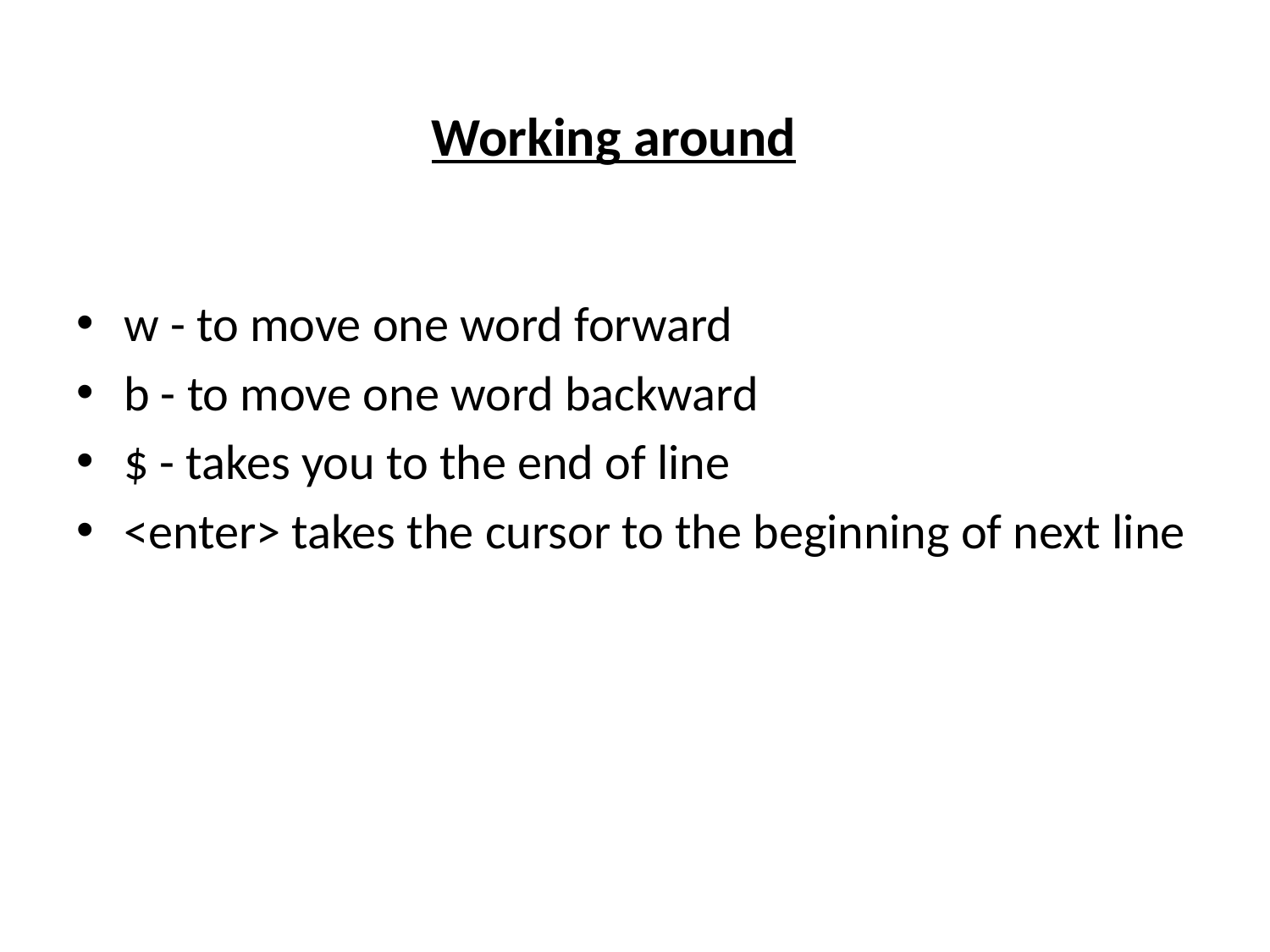

# Working around

w - to move one word forward
b - to move one word backward
$ - takes you to the end of line
<enter> takes the cursor to the beginning of next line